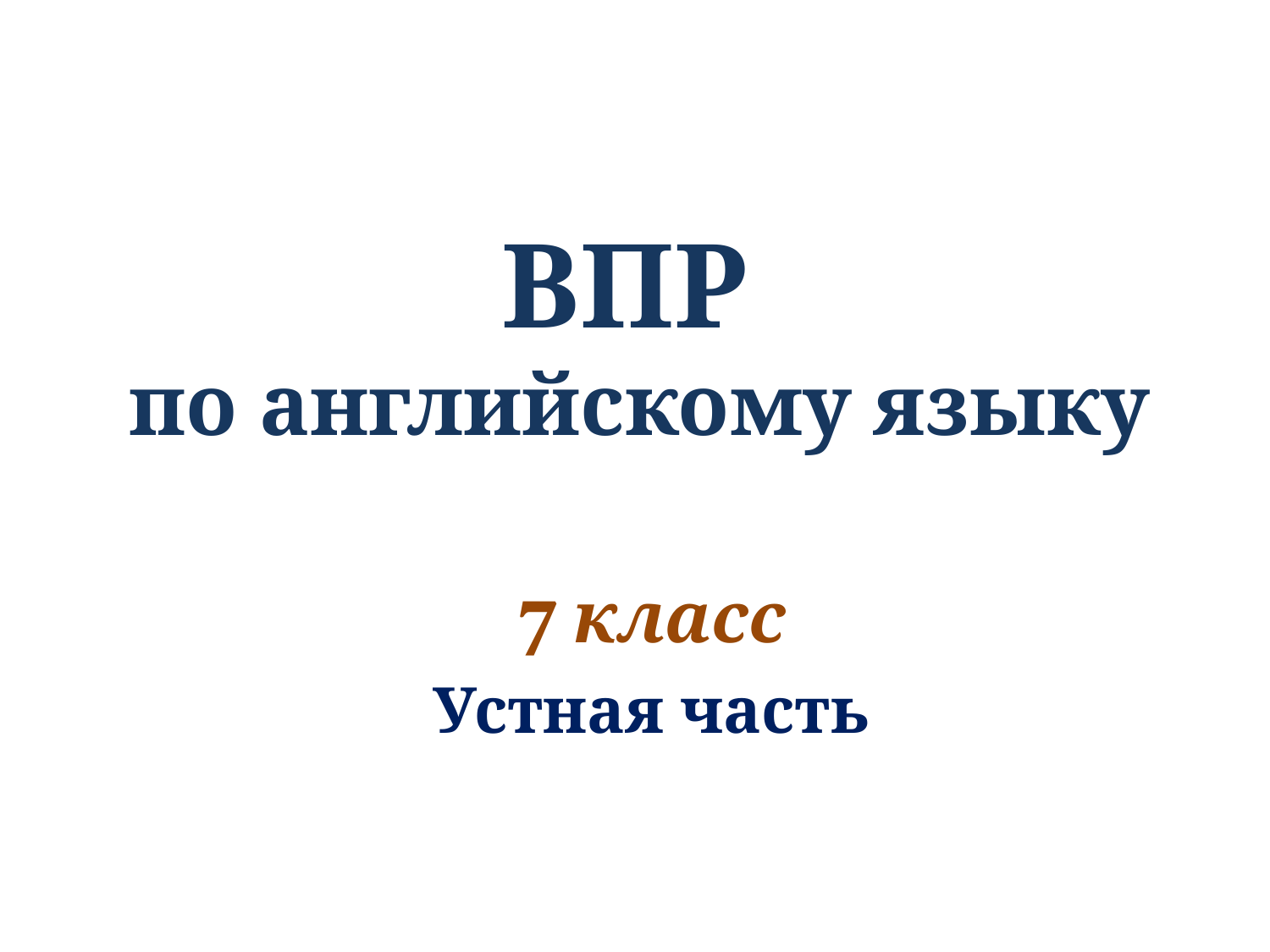

# ВПР по английскому языку
7 класс
Устная часть